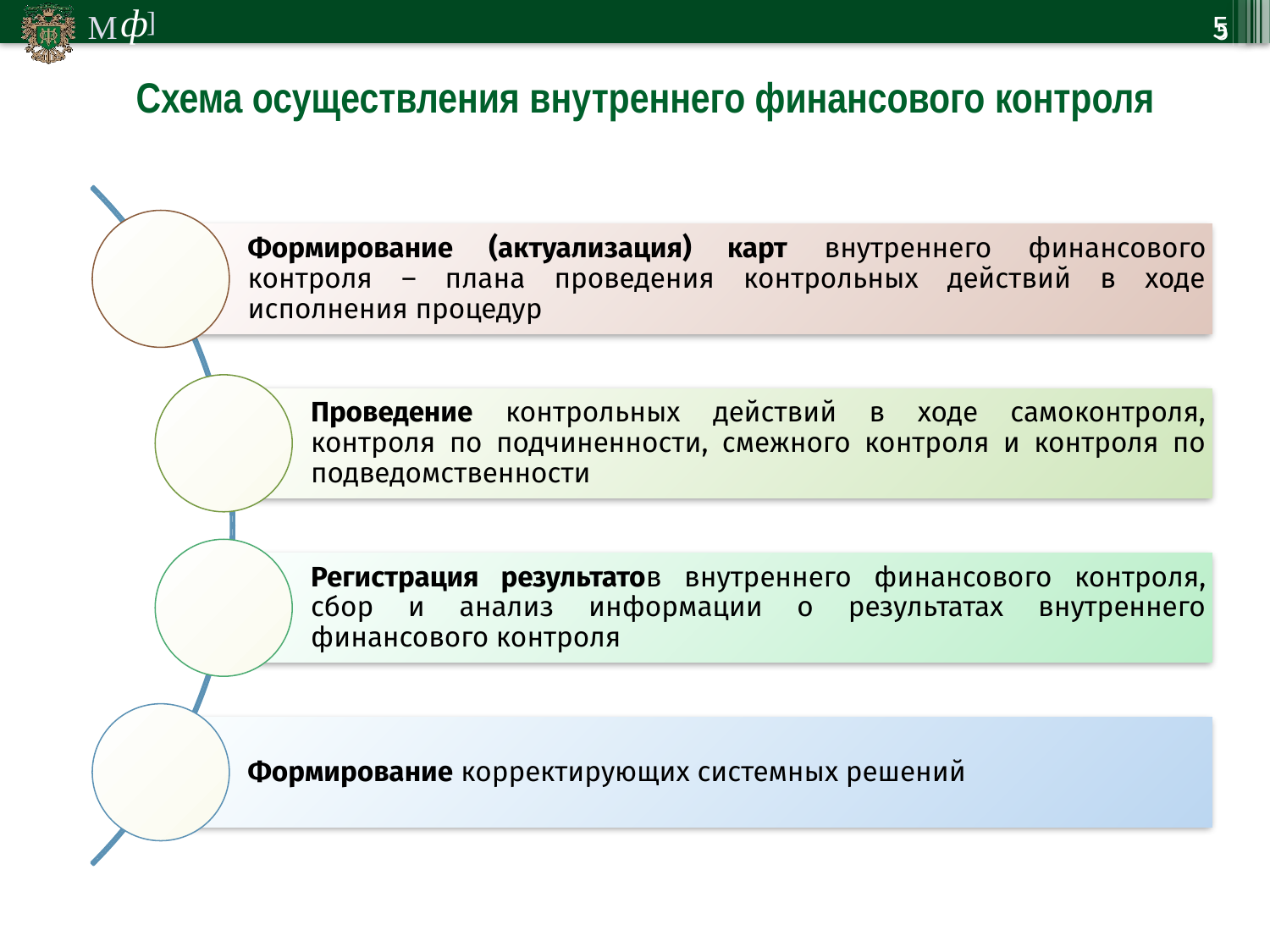

5
5
Схема осуществления внутреннего финансового контроля
Формирование (актуализация) карт внутреннего финансового контроля – плана проведения контрольных действий в ходе исполнения процедур
Проведение контрольных действий в ходе самоконтроля, контроля по подчиненности, смежного контроля и контроля по подведомственности
Регистрация результатов внутреннего финансового контроля, сбор и анализ информации о результатах внутреннего финансового контроля
Формирование корректирующих системных решений